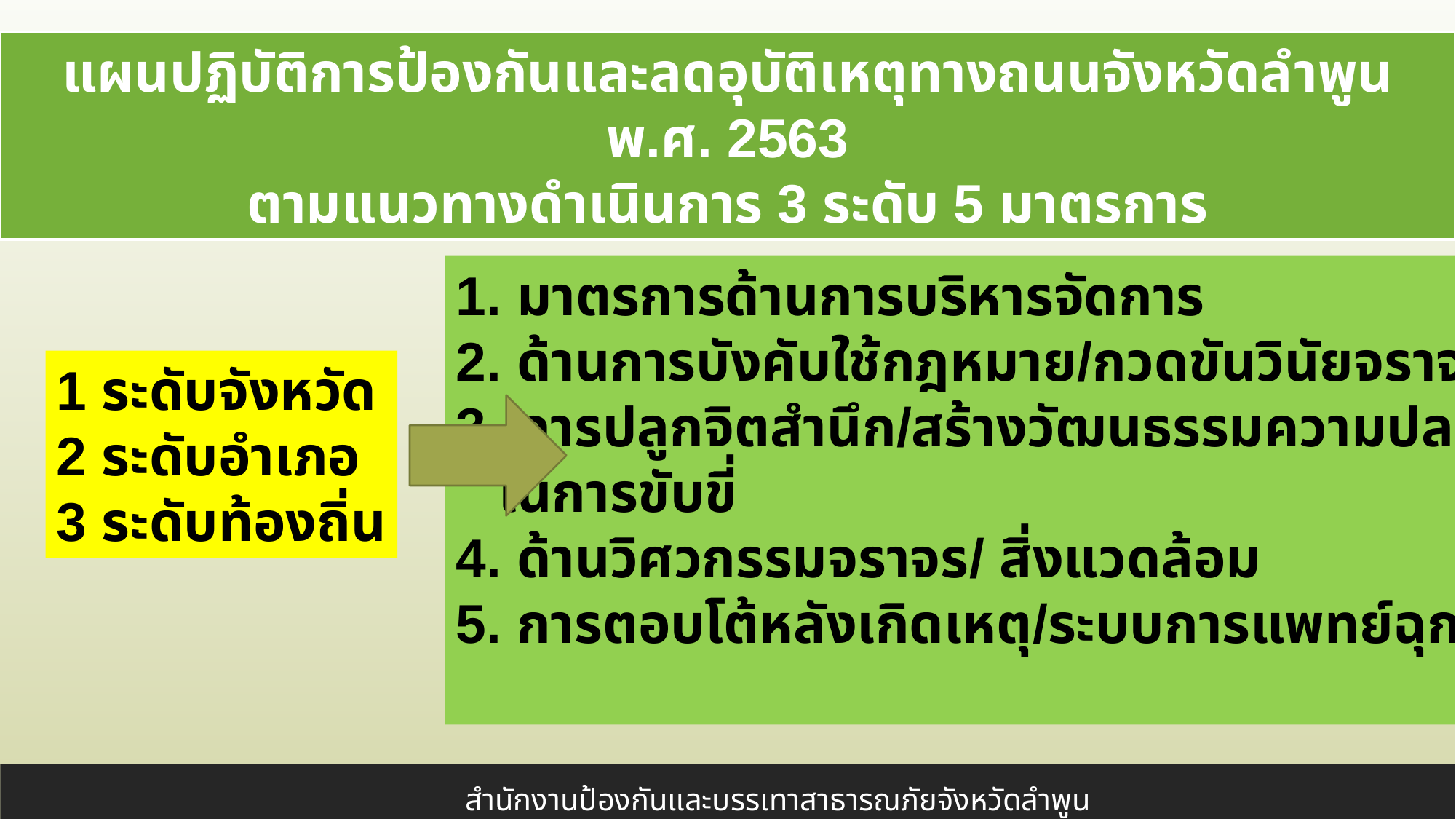

แผนปฏิบัติการป้องกันและลดอุบัติเหตุทางถนนจังหวัดลำพูน พ.ศ. 2563
ตามแนวทางดำเนินการ 3 ระดับ 5 มาตรการ
1. มาตรการด้านการบริหารจัดการ
2. ด้านการบังคับใช้กฎหมาย/กวดขันวินัยจราจร
3. การปลูกจิตสำนึก/สร้างวัฒนธรรมความปลอดภัย
   ในการขับขี่
4. ด้านวิศวกรรมจราจร/ สิ่งแวดล้อม
5. การตอบโต้หลังเกิดเหตุ/ระบบการแพทย์ฉุกเฉิน

1 ระดับจังหวัด
2 ระดับอำเภอ
3 ระดับท้องถิ่น

สำนักงานป้องกันและบรรเทาสาธารณภัยจังหวัดลำพูน